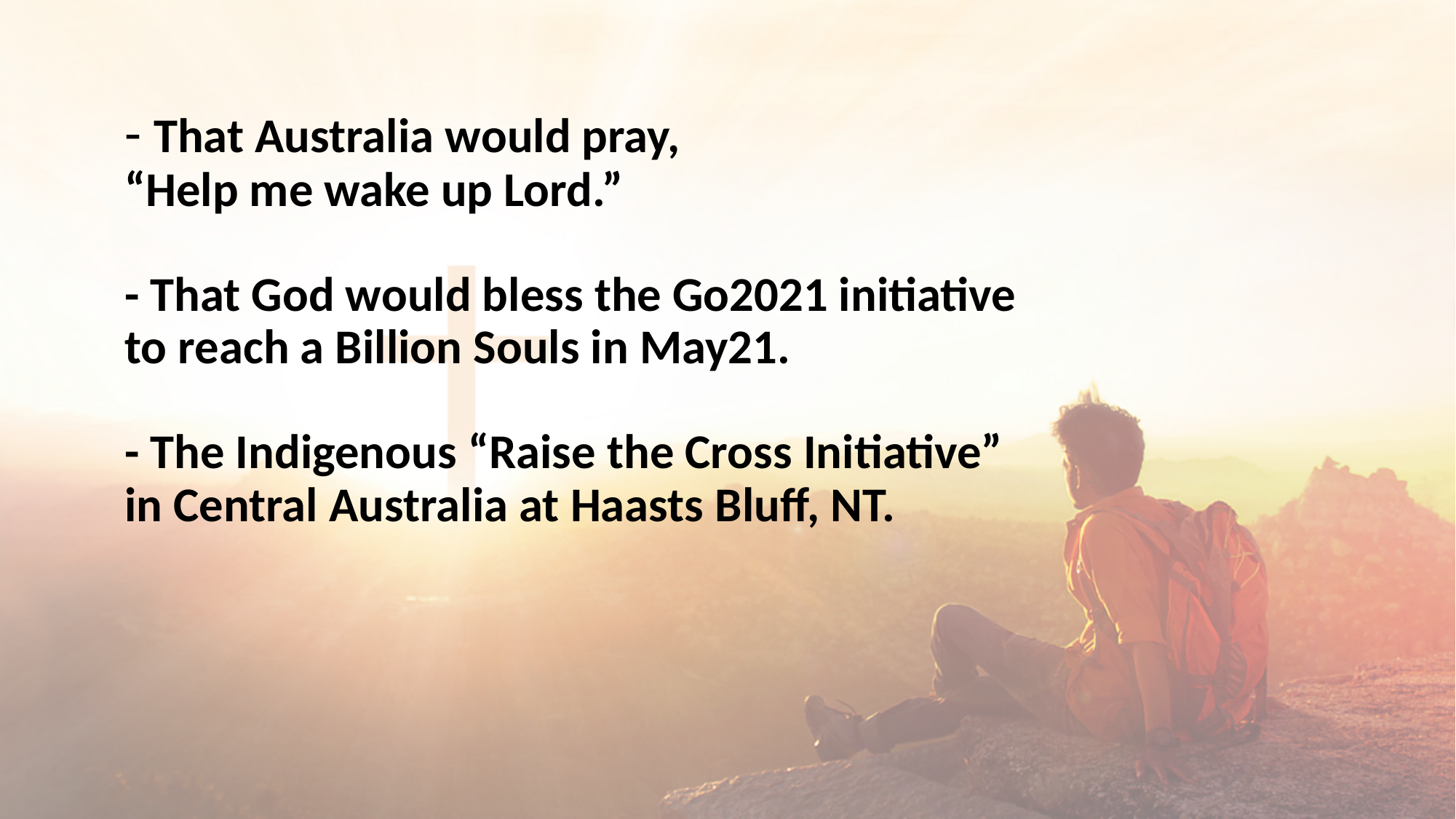

# - That Australia would pray, “Help me wake up Lord.” - That God would bless the Go2021 initiative to reach a Billion Souls in May21. - The Indigenous “Raise the Cross Initiative” in Central Australia at Haasts Bluff, NT.